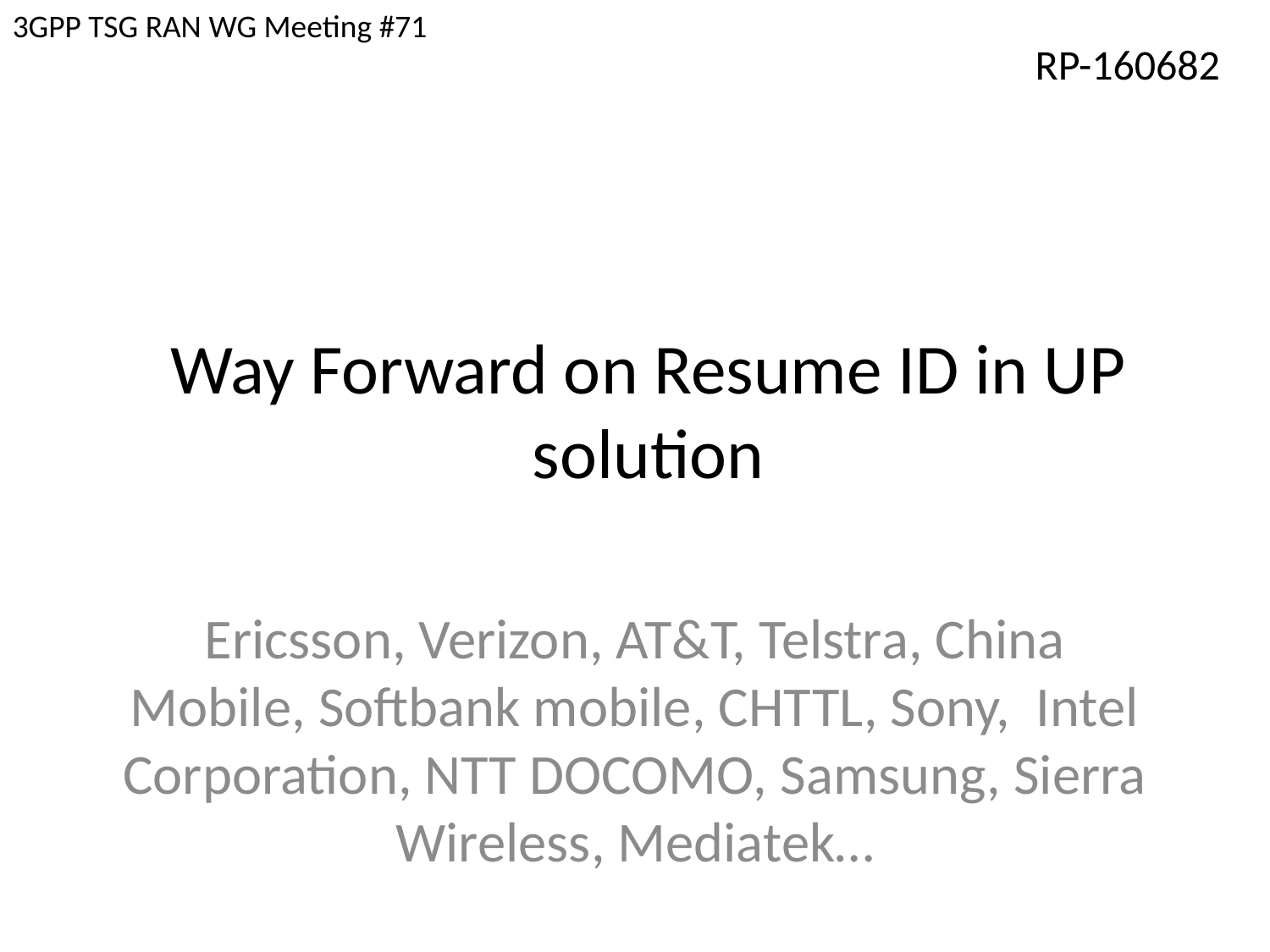

3GPP TSG RAN WG Meeting #71
RP-160682
# Way Forward on Resume ID in UP solution
Ericsson, Verizon, AT&T, Telstra, China Mobile, Softbank mobile, CHTTL, Sony,  Intel Corporation, NTT DOCOMO, Samsung, Sierra Wireless, Mediatek…